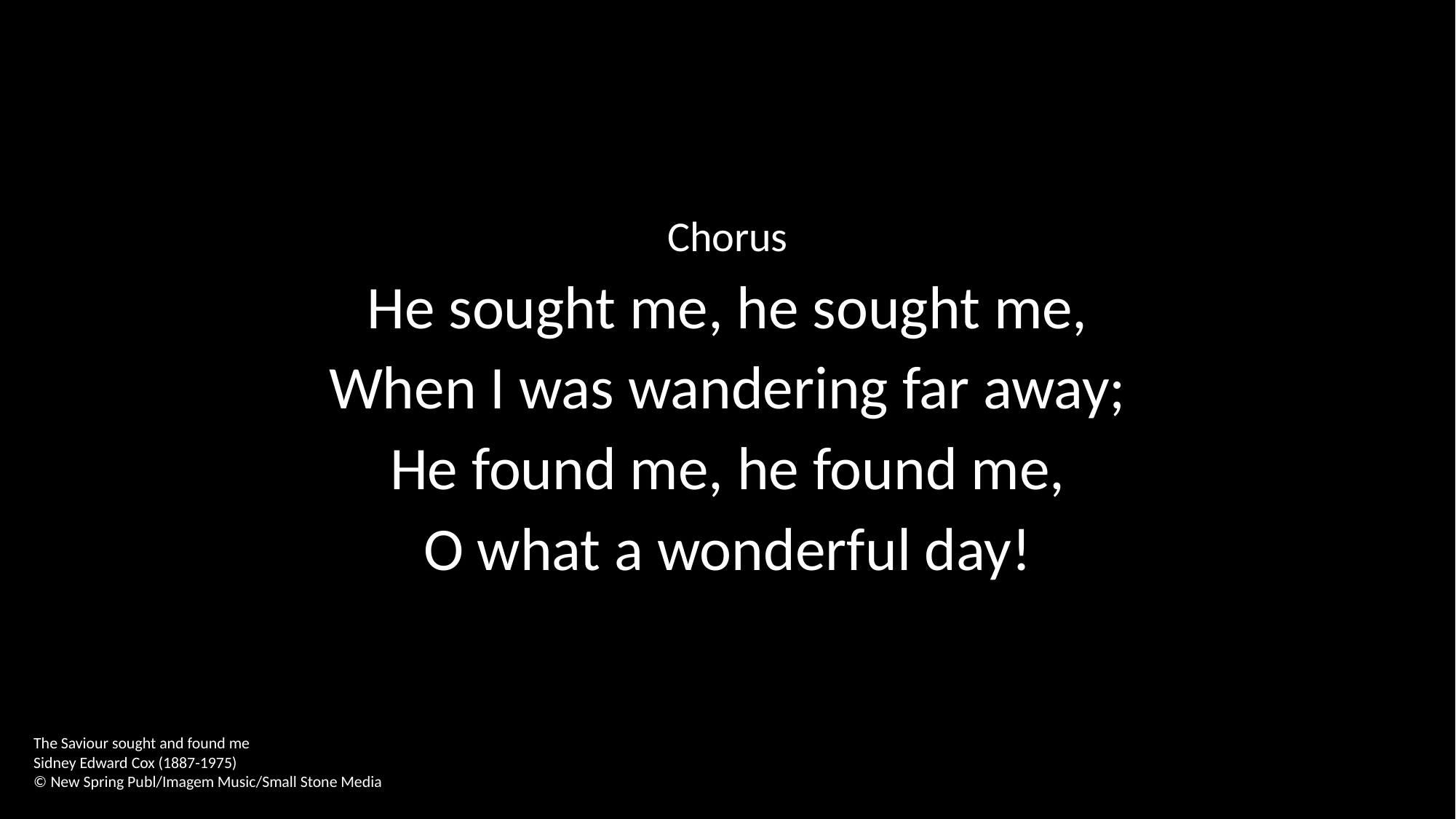

Chorus
He sought me, he sought me,
When I was wandering far away;
He found me, he found me,
O what a wonderful day!

The Saviour sought and found me
Sidney Edward Cox (1887-1975)
© New Spring Publ/Imagem Music/Small Stone Media